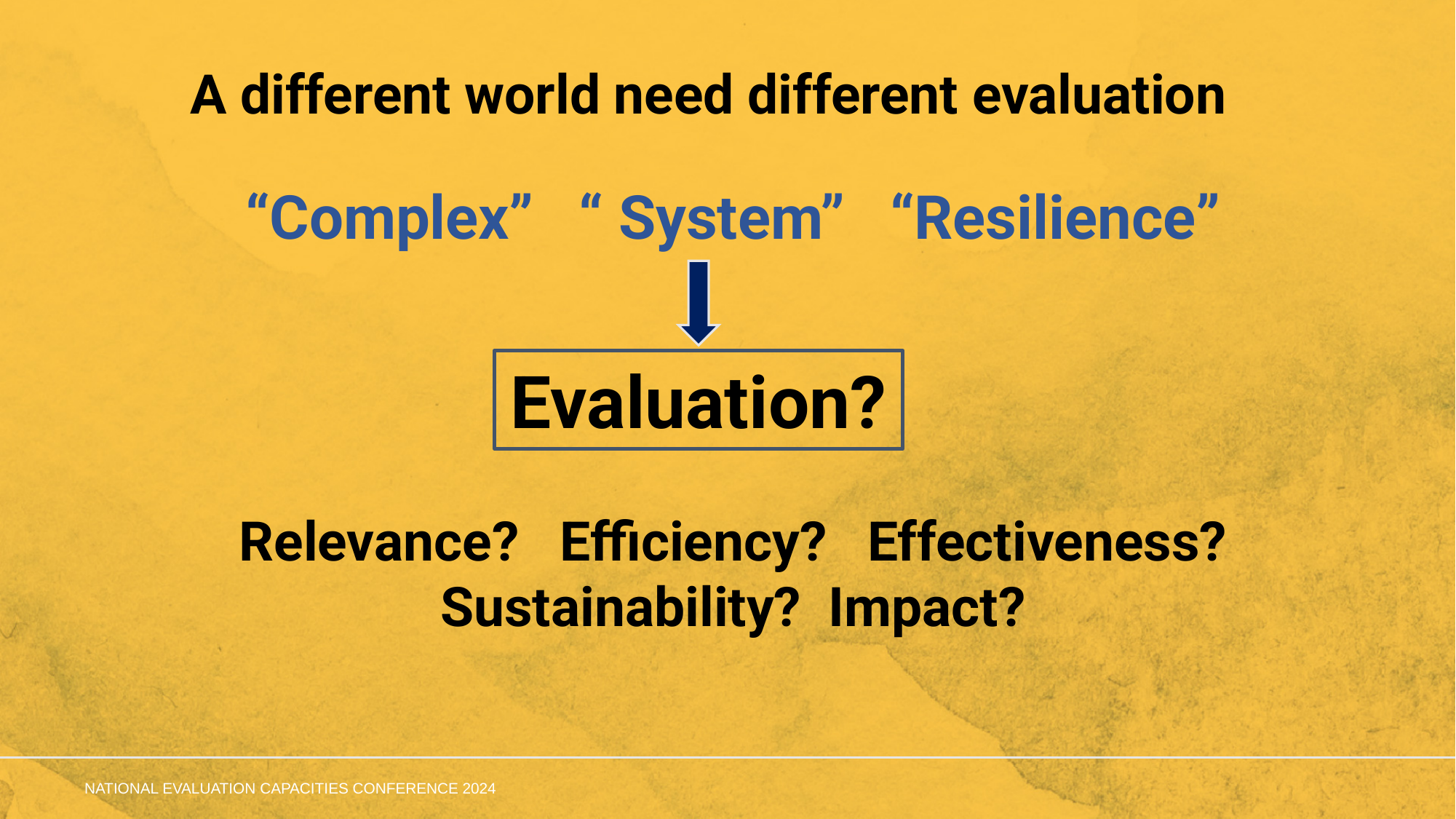

A different world need different evaluation
“Complex”   “ System”   “Resilience”

Evaluation?
Relevance?   Efficiency?   Effectiveness? Sustainability?  Impact?